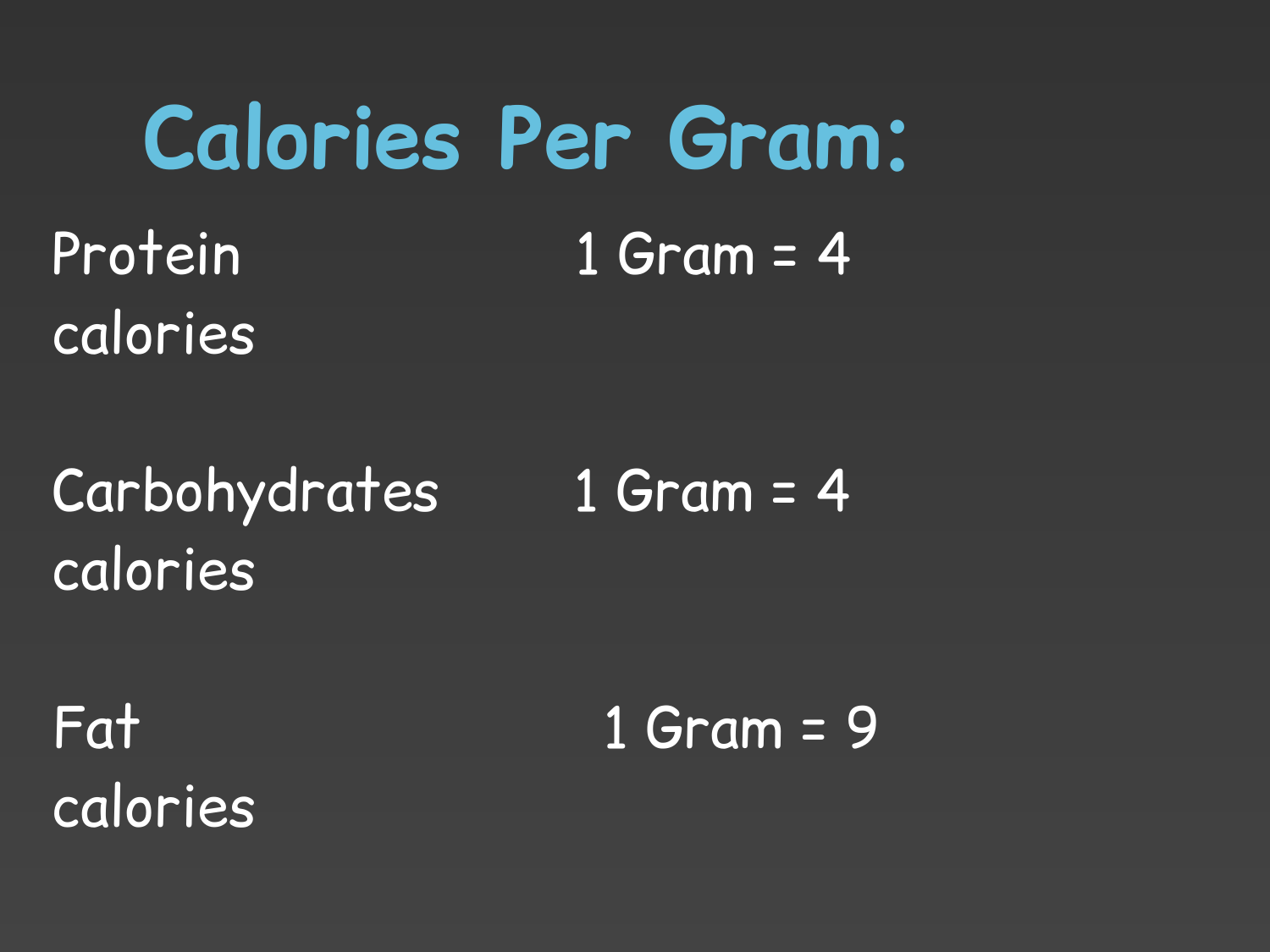

# Calories Per Gram:
Protein                    1 Gram = 4
calories

Carbohydrates        1 Gram = 4
calories

Fat			            1 Gram = 9
calories